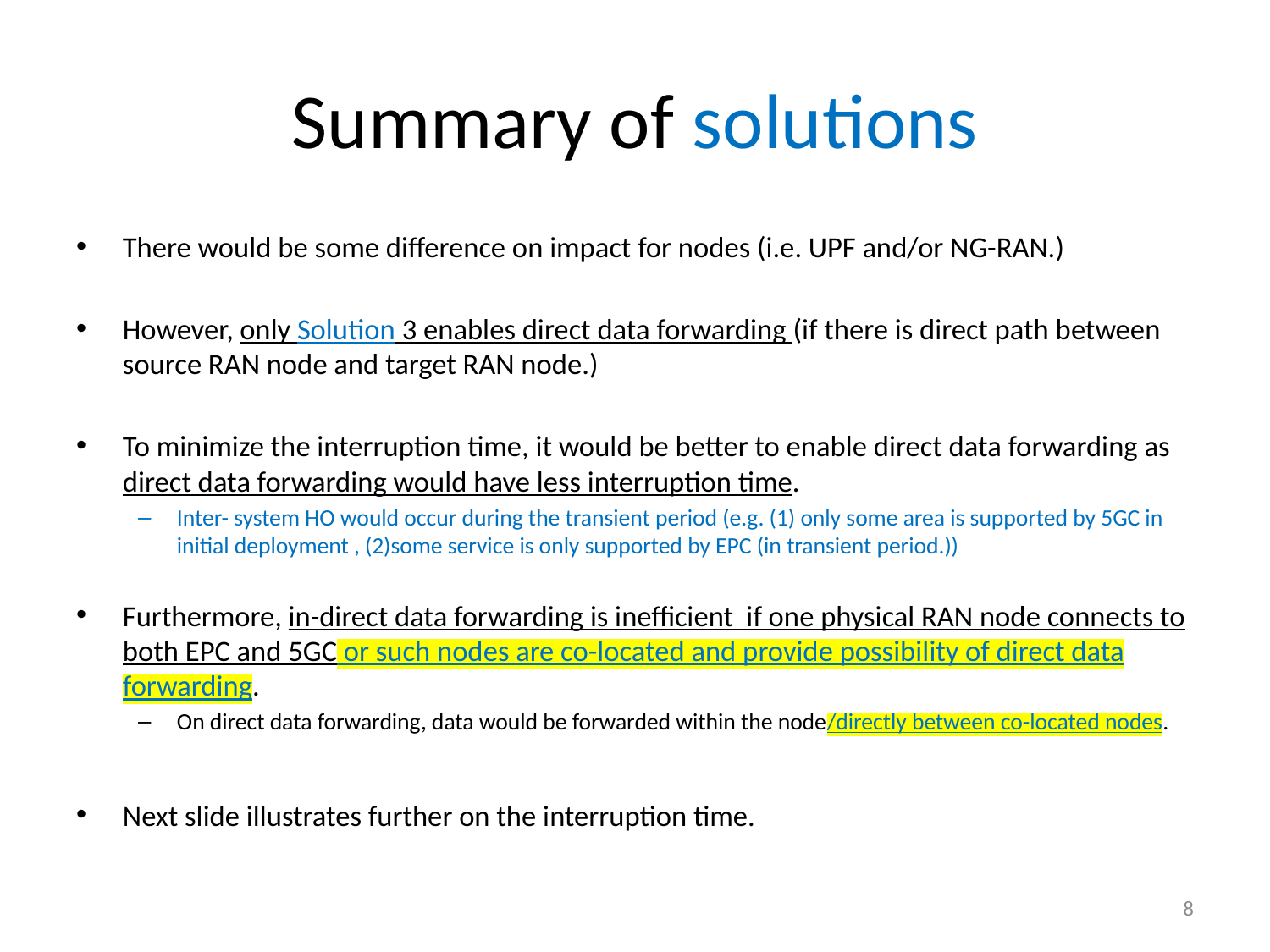

# Summary of solutions
There would be some difference on impact for nodes (i.e. UPF and/or NG-RAN.)

However, only Solution 3 enables direct data forwarding (if there is direct path between source RAN node and target RAN node.)

To minimize the interruption time, it would be better to enable direct data forwarding as direct data forwarding would have less interruption time.
Inter- system HO would occur during the transient period (e.g. (1) only some area is supported by 5GC in initial deployment , (2)some service is only supported by EPC (in transient period.))

Furthermore, in-direct data forwarding is inefficient  if one physical RAN node connects to both EPC and 5GC or such nodes are co-located and provide possibility of direct data forwarding.
On direct data forwarding, data would be forwarded within the node/directly between co-located nodes.

Next slide illustrates further on the interruption time.
8